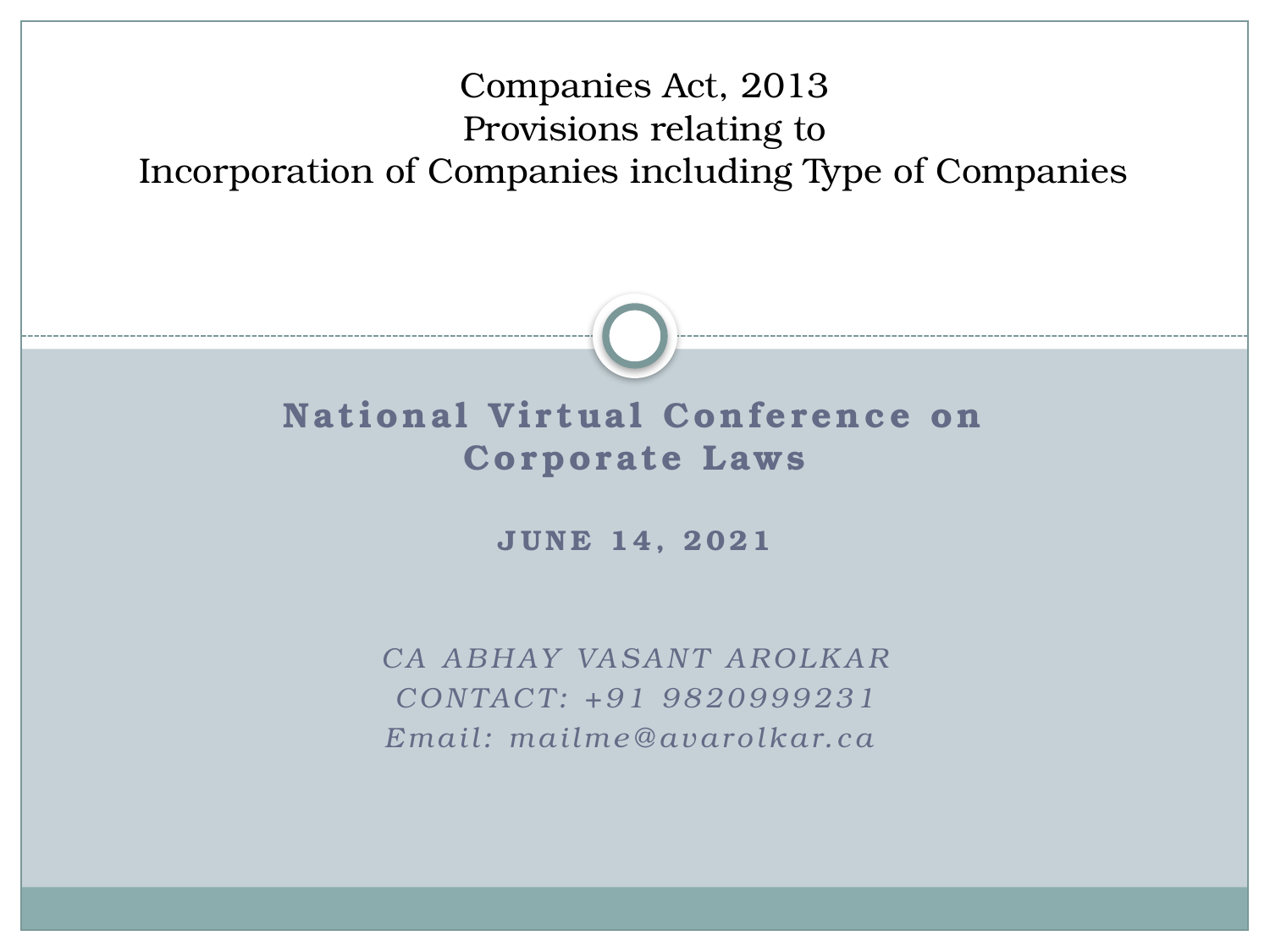

# Companies Act, 2013 Provisions relating to Incorporation of Companies including Type of Companies
National Virtual Conference on Corporate Laws

June 14, 2021

CA Abhay Vasant Arolkar
Contact: +91 9820999231
Email: mailme@avarolkar.ca